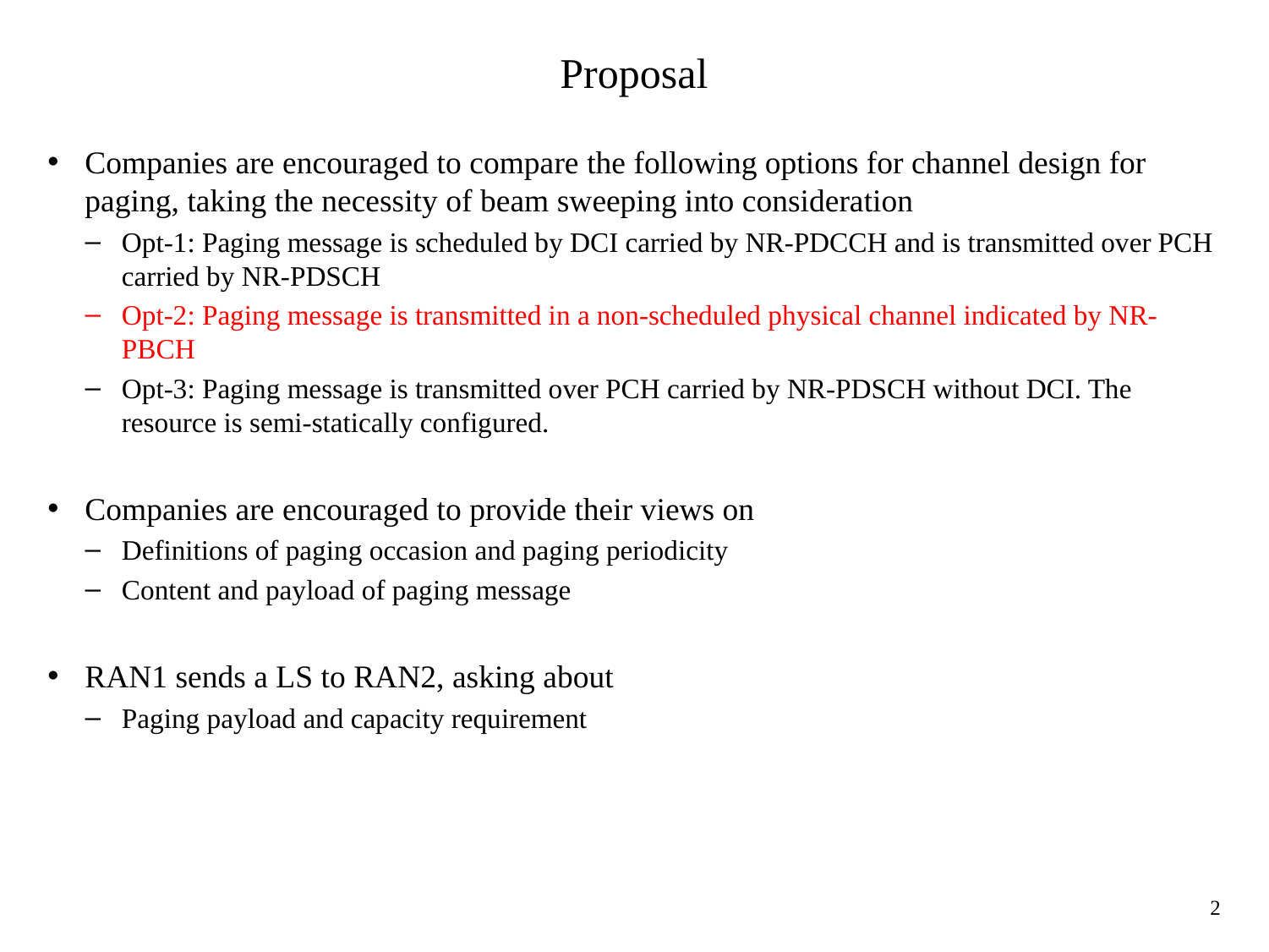

# Proposal
Companies are encouraged to compare the following options for channel design for paging, taking the necessity of beam sweeping into consideration
Opt-1: Paging message is scheduled by DCI carried by NR-PDCCH and is transmitted over PCH carried by NR-PDSCH
Opt-2: Paging message is transmitted in a non-scheduled physical channel indicated by NR-PBCH
Opt-3: Paging message is transmitted over PCH carried by NR-PDSCH without DCI. The resource is semi-statically configured.

Companies are encouraged to provide their views on
Definitions of paging occasion and paging periodicity
Content and payload of paging message

RAN1 sends a LS to RAN2, asking about
Paging payload and capacity requirement

2